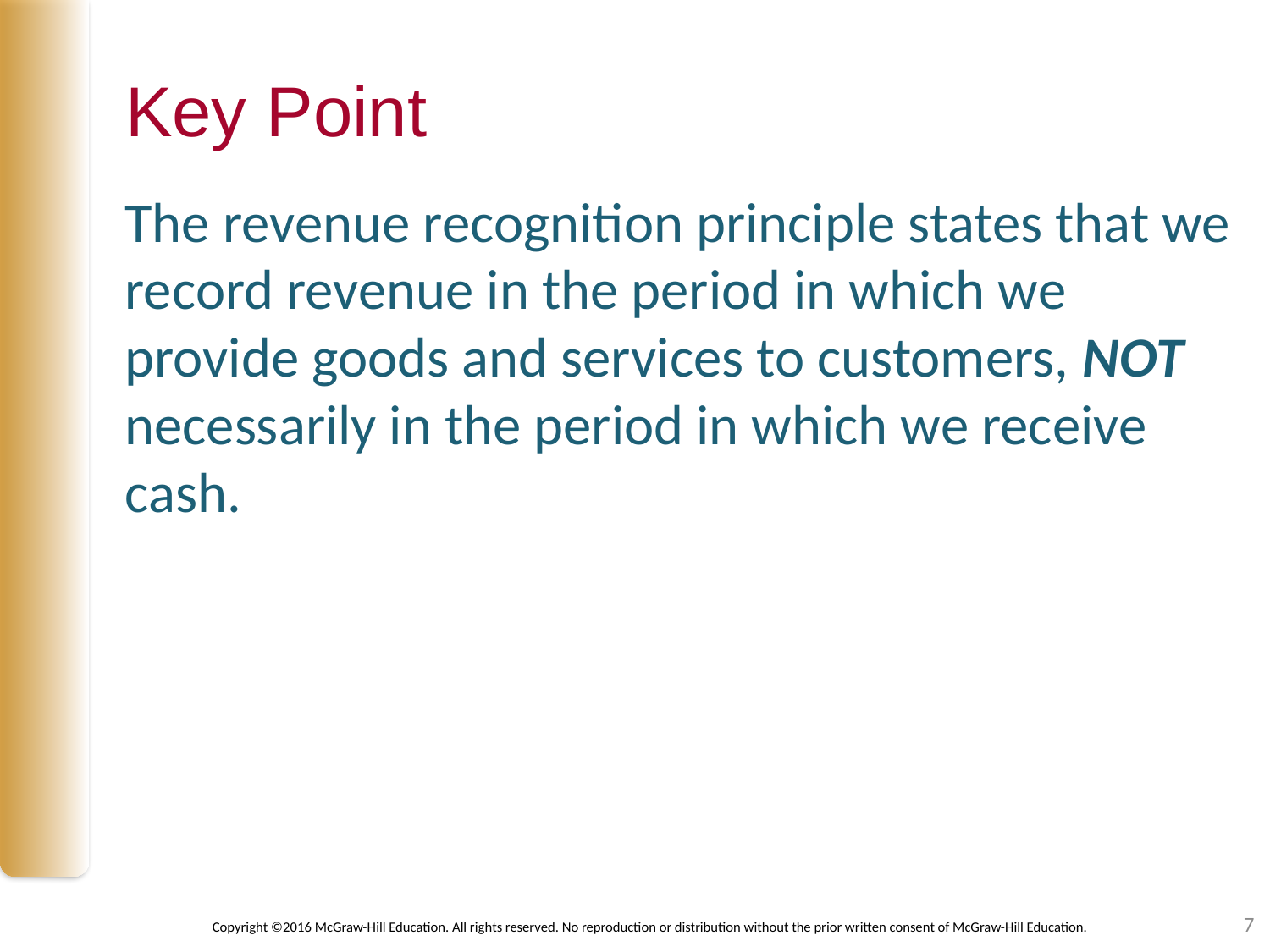

# Key Point
The revenue recognition principle states that we record revenue in the period in which we provide goods and services to customers, NOT necessarily in the period in which we receive cash.
7
Copyright ©2016 McGraw-Hill Education. All rights reserved. No reproduction or distribution without the prior written consent of McGraw-Hill Education.